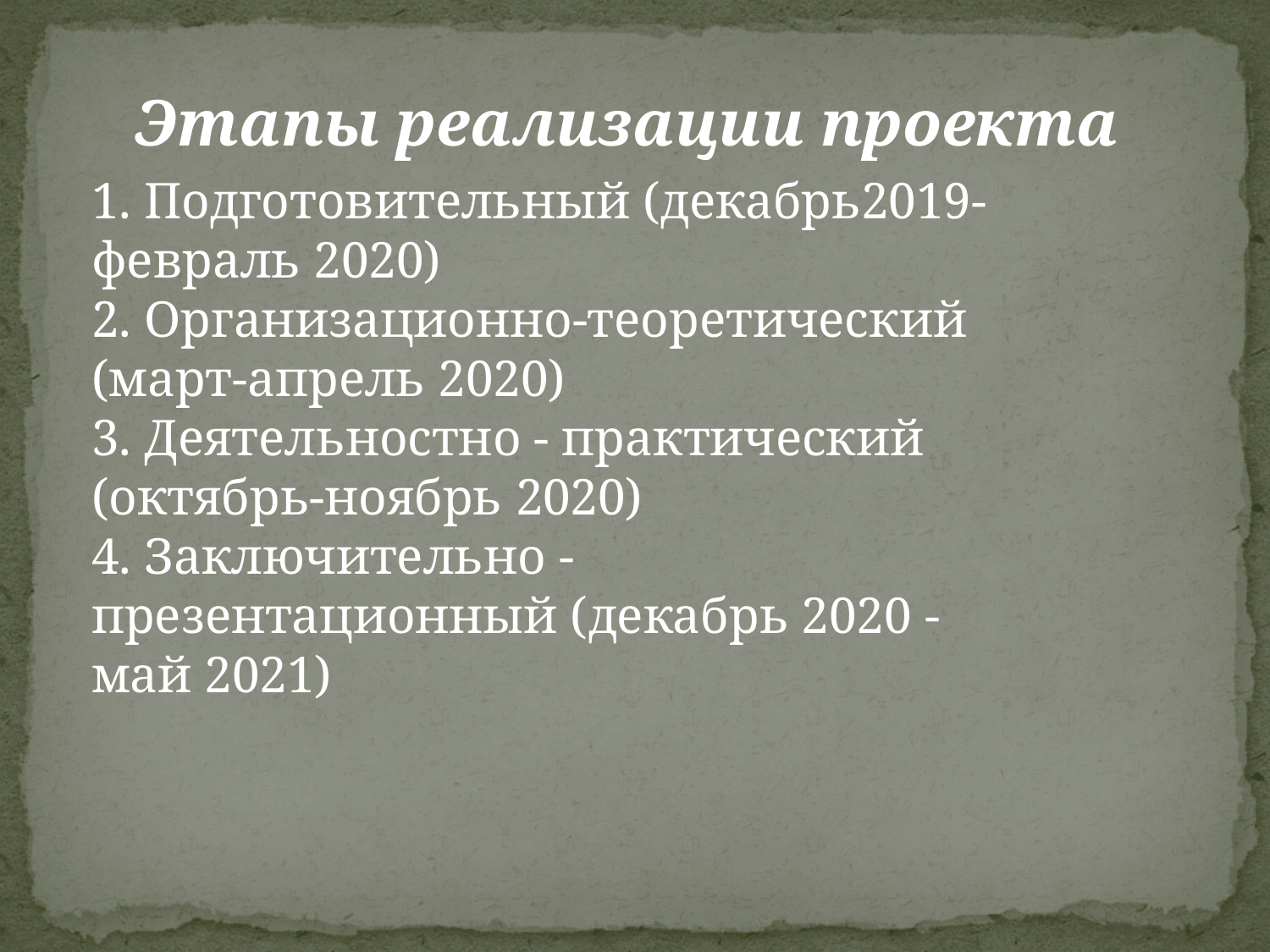

Этапы реализации проекта
1. Подготовительный (декабрь2019-февраль 2020)
2. Организационно-теоретический (март-апрель 2020)
3. Деятельностно - практический (октябрь-ноябрь 2020)
4. Заключительно - презентационный (декабрь 2020 - май 2021)